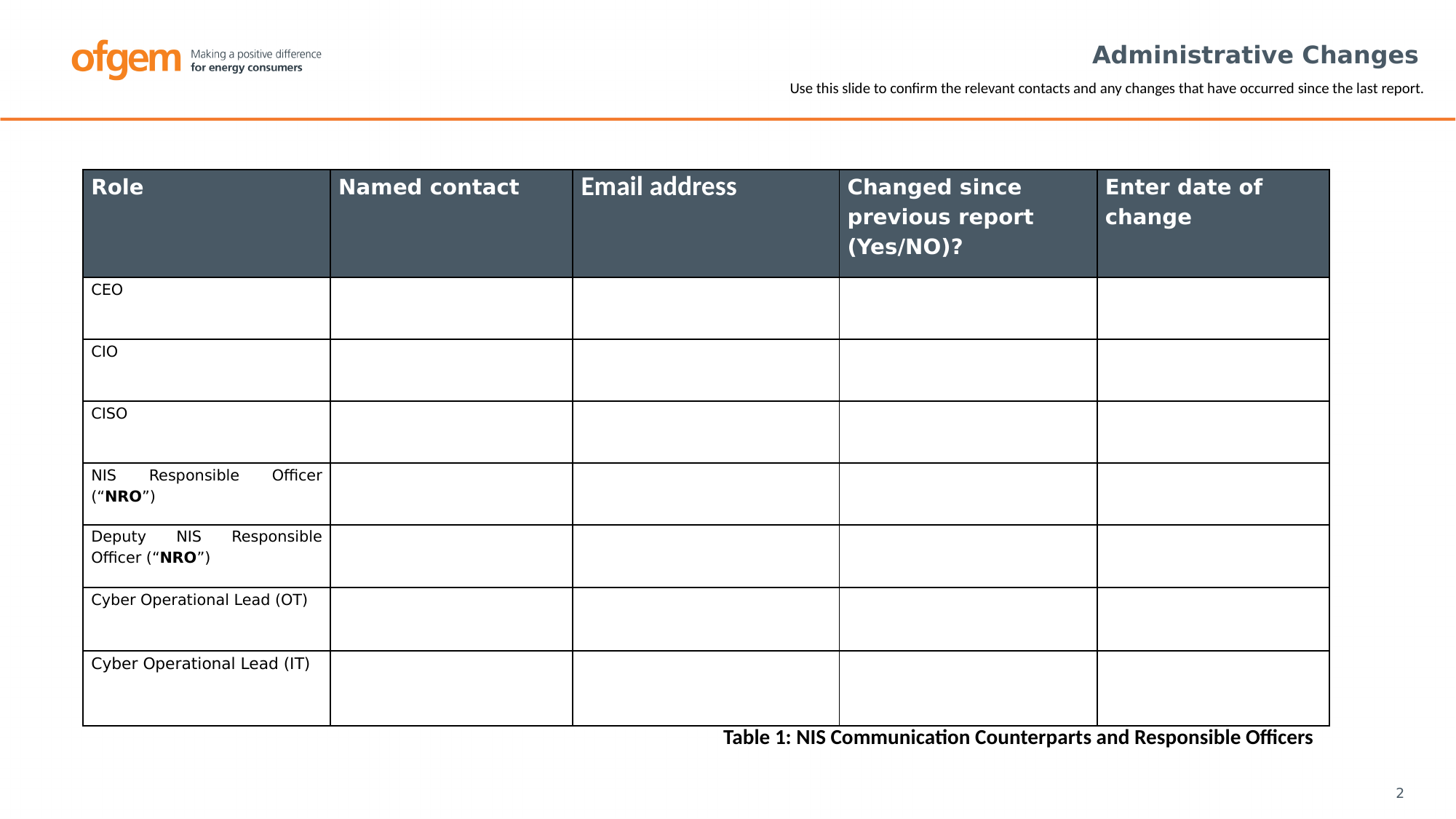

# Administrative Changes
Use this slide to confirm the relevant contacts and any changes that have occurred since the last report.
| Role | Named contact | Email address | Changed since previous report (Yes/NO)? | Enter date of change |
| --- | --- | --- | --- | --- |
| CEO |  |  |  |  |
| CIO |  |  |  |  |
| CISO |  |  |  |  |
| NIS Responsible Officer (“NRO”) |  |  |  |  |
| Deputy NIS Responsible Officer (“NRO”) |  |  |  |  |
| Cyber Operational Lead (OT) |  |  |  |  |
| Cyber Operational Lead (IT) |  |  |  |  |
Table 1: NIS Communication Counterparts and Responsible Officers

2